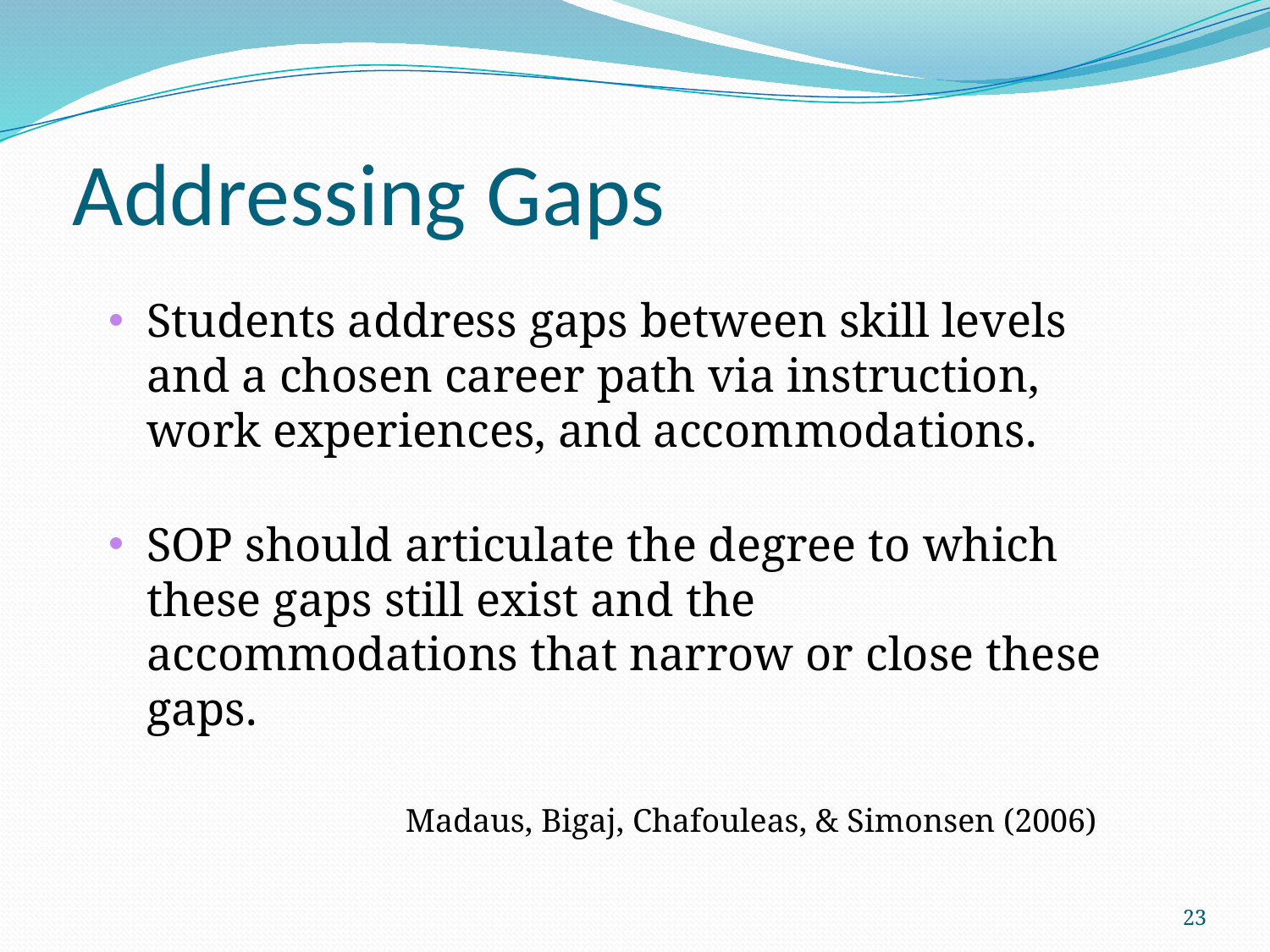

# Addressing Gaps
Students address gaps between skill levels and a chosen career path via instruction, work experiences, and accommodations.

SOP should articulate the degree to which these gaps still exist and the accommodations that narrow or close these gaps.

                                    Madaus, Bigaj, Chafouleas, & Simonsen (2006)
23